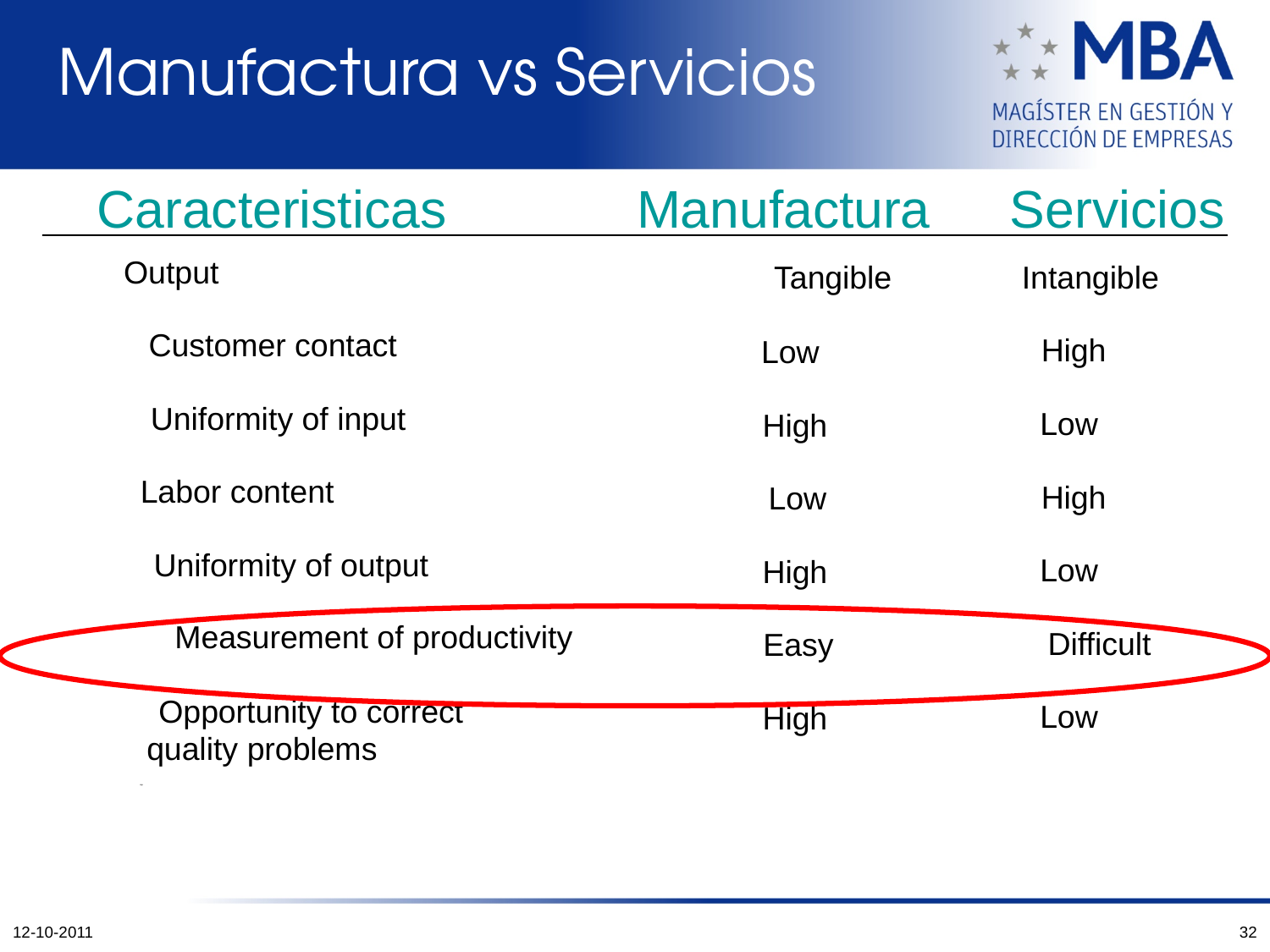

Manufactura vs Servicios
Caracteristicas
Manufactura
Servicios

Output
Tangible

Low

High

Low

High

Easy

High

Intangible

High

Low

High

Low

Difficult

Low

Customer contact

Uniformity of input

Labor content

Uniformity of output

Measurement of productivity

Opportunity to correct

quality problems

High

12-10-2011
32